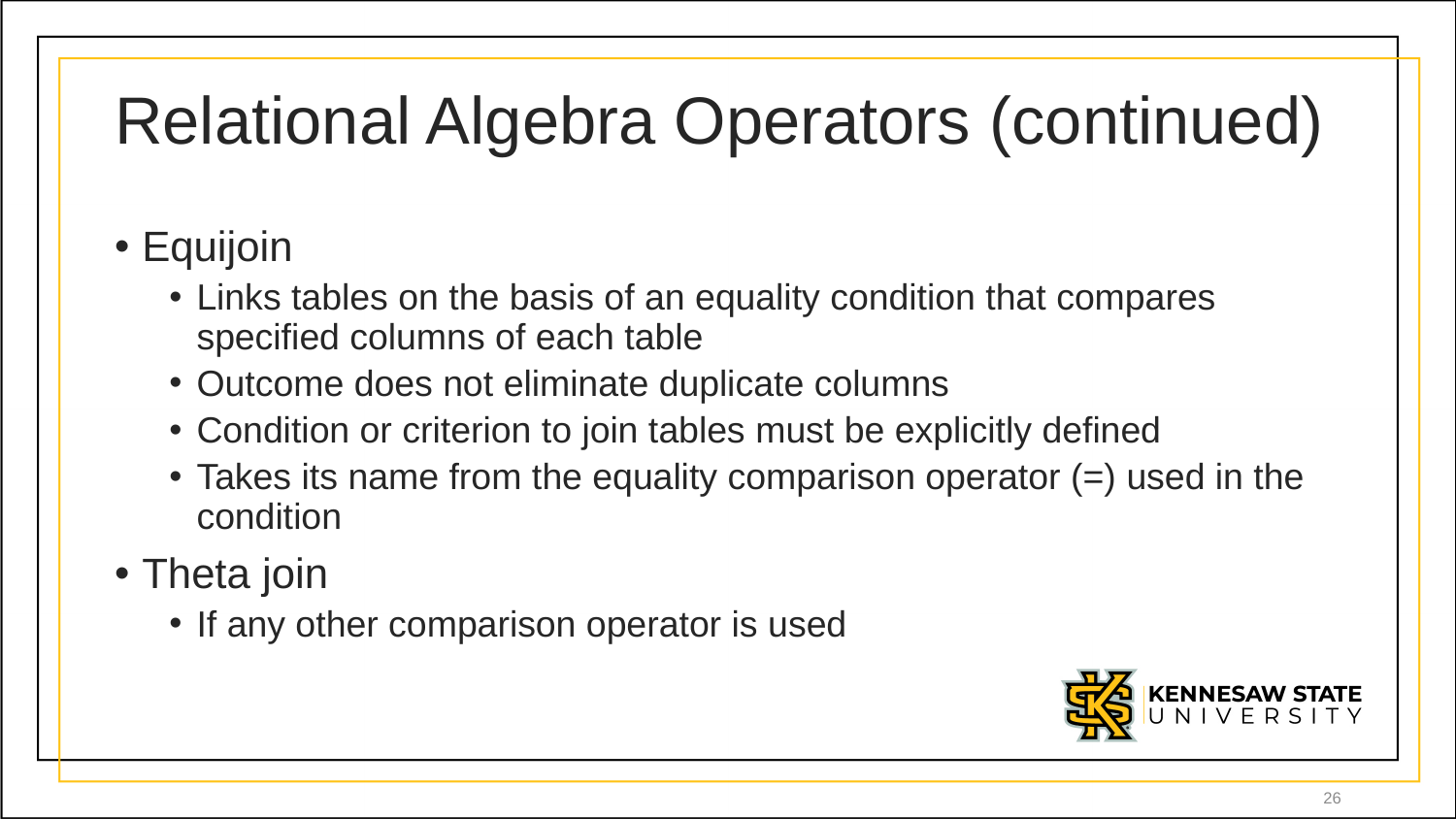

# Relational Algebra Operators (continued)
Equijoin
Links tables on the basis of an equality condition that compares specified columns of each table
Outcome does not eliminate duplicate columns
Condition or criterion to join tables must be explicitly defined
Takes its name from the equality comparison operator (=) used in the condition
Theta join
If any other comparison operator is used
26